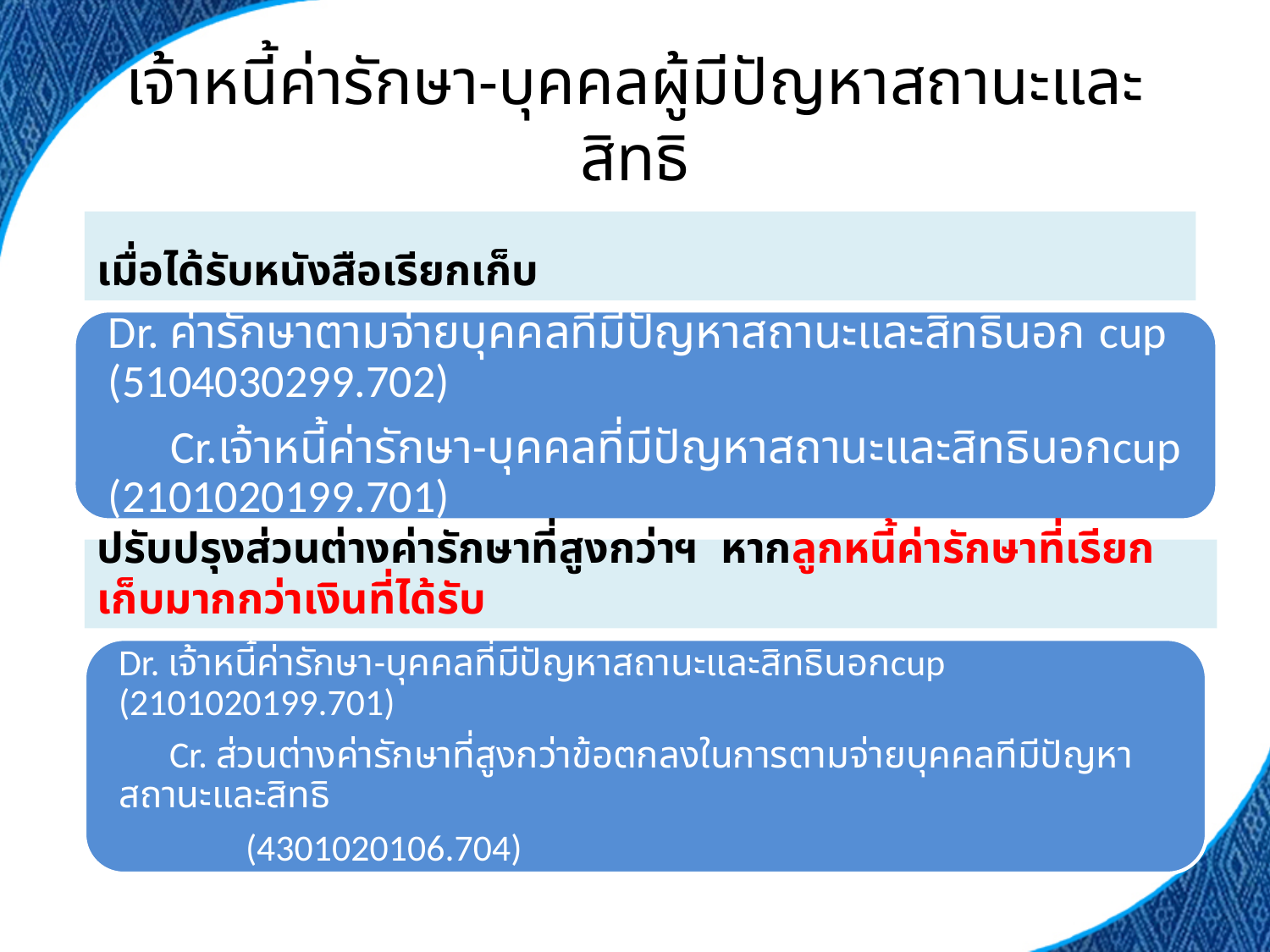

# เจ้าหนี้ค่ารักษา-บุคคลผู้มีปัญหาสถานะและสิทธิ
เมื่อได้รับหนังสือเรียกเก็บ
Dr. ค่ารักษาตามจ่ายบุคคลที่มีปัญหาสถานะและสิทธินอก cup  (5104030299.702)
      Cr.เจ้าหนี้ค่ารักษา-บุคคลที่มีปัญหาสถานะและสิทธินอกcup (2101020199.701)
ปรับปรุงส่วนต่างค่ารักษาที่สูงกว่าฯ  หากลูกหนี้ค่ารักษาที่เรียกเก็บมากกว่าเงินที่ได้รับ
Dr. เจ้าหนี้ค่ารักษา-บุคคลที่มีปัญหาสถานะและสิทธินอกcup (2101020199.701)
      Cr. ส่วนต่างค่ารักษาที่สูงกว่าข้อตกลงในการตามจ่ายบุคคลทีมีปัญหาสถานะและสิทธิ
               (4301020106.704)